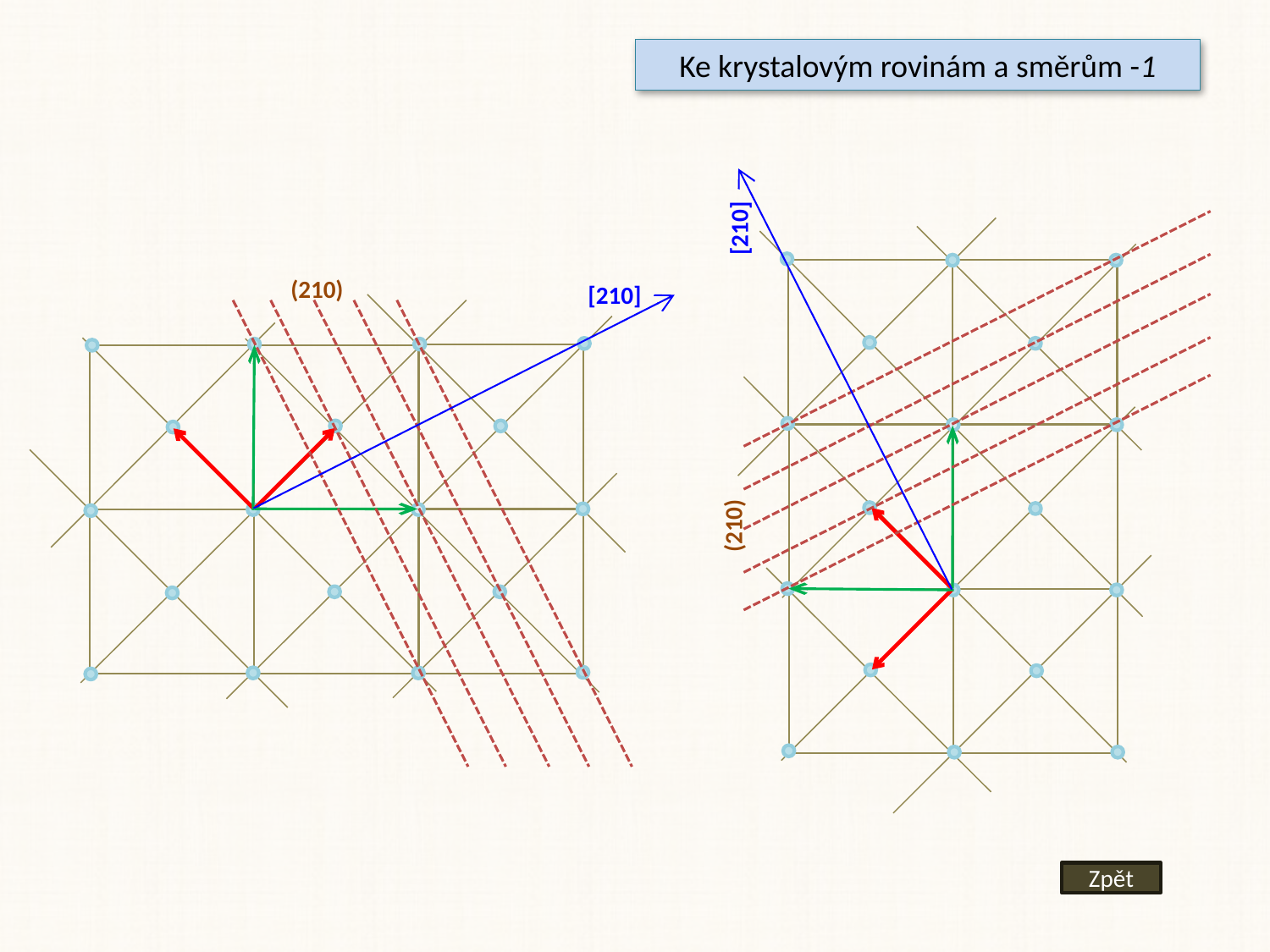

Ke krystalovým rovinám a směrům -1
(210)
[210]

(210)
[210]

Zpět